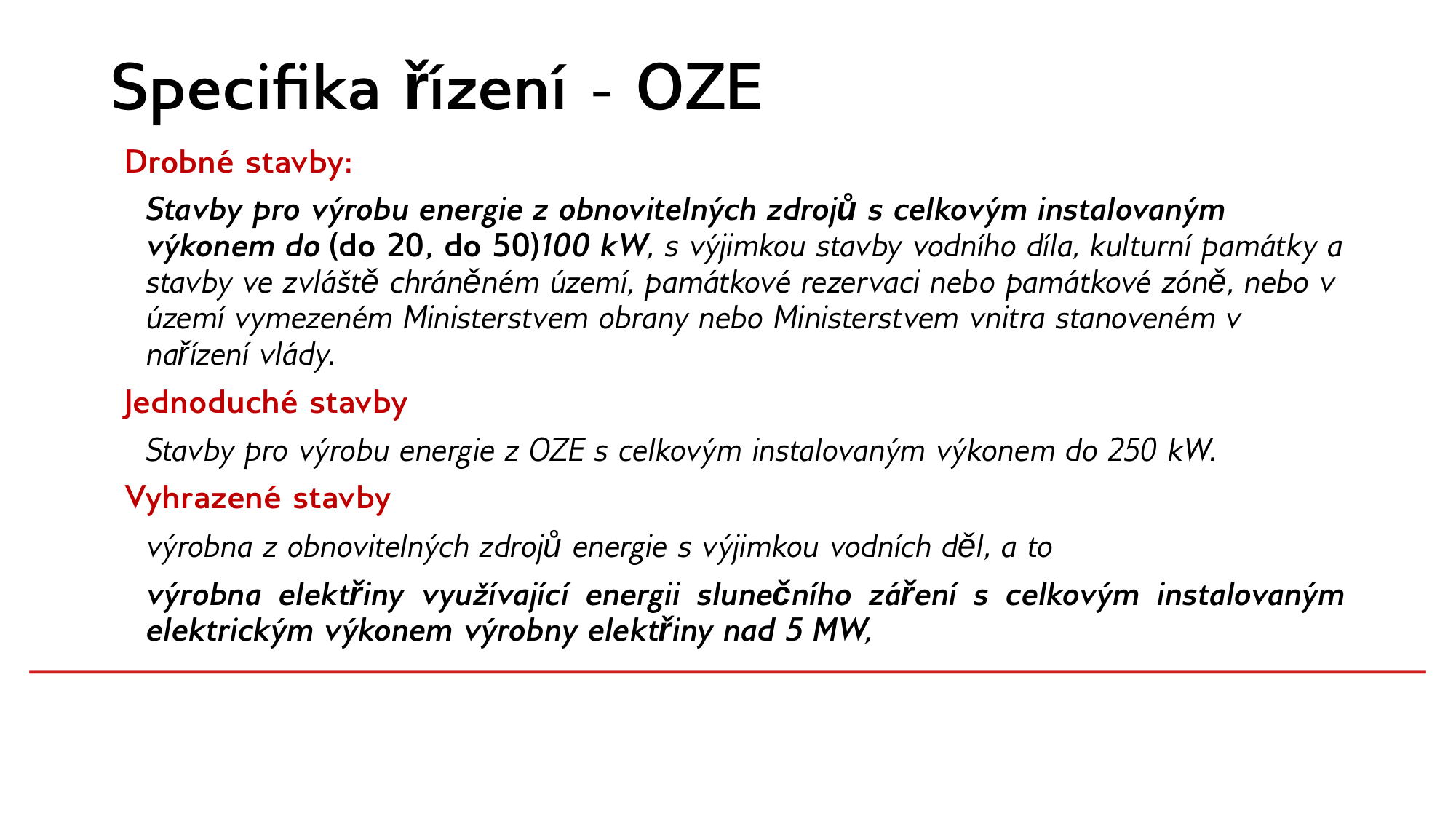

# Specifika řízení - OZE
Drobné stavby:
Stavby pro výrobu energie z obnovitelných zdrojů s celkovým instalovaným výkonem do (do 20, do 50)100 kW, s výjimkou stavby vodního díla, kulturní památky a stavby ve zvláště chráněném území, památkové rezervaci nebo památkové zóně, nebo v území vymezeném Ministerstvem obrany nebo Ministerstvem vnitra stanoveném v nařízení vlády.
Jednoduché stavby
Stavby pro výrobu energie z OZE s celkovým instalovaným výkonem do 250 kW.
Vyhrazené stavby
výrobna z obnovitelných zdrojů energie s výjimkou vodních děl, a to
výrobna elektřiny využívající energii slunečního záření s celkovým instalovaným elektrickým výkonem výrobny elektřiny nad 5 MW,